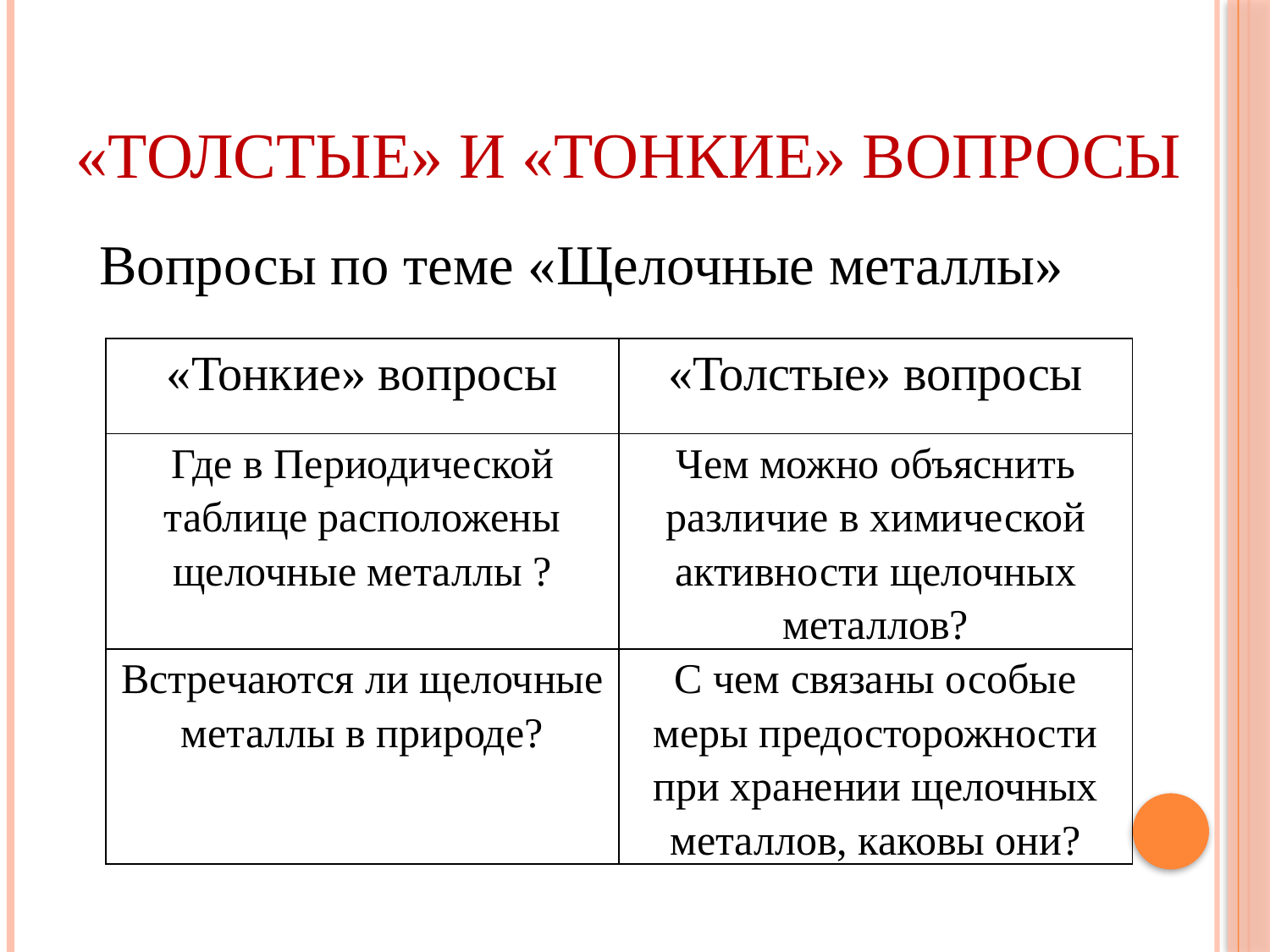

# «Толстые» и «тонкие» вопросы
Вопросы по теме «Щелочные металлы»
| «Тонкие» вопросы | «Толстые» вопросы |
| --- | --- |
| Где в Периодической таблице расположены щелочные металлы ? | Чем можно объяснить различие в химической активности щелочных металлов? |
| Встречаются ли щелочные металлы в природе? | С чем связаны особые меры предосторожности при хранении щелочных металлов, каковы они? |